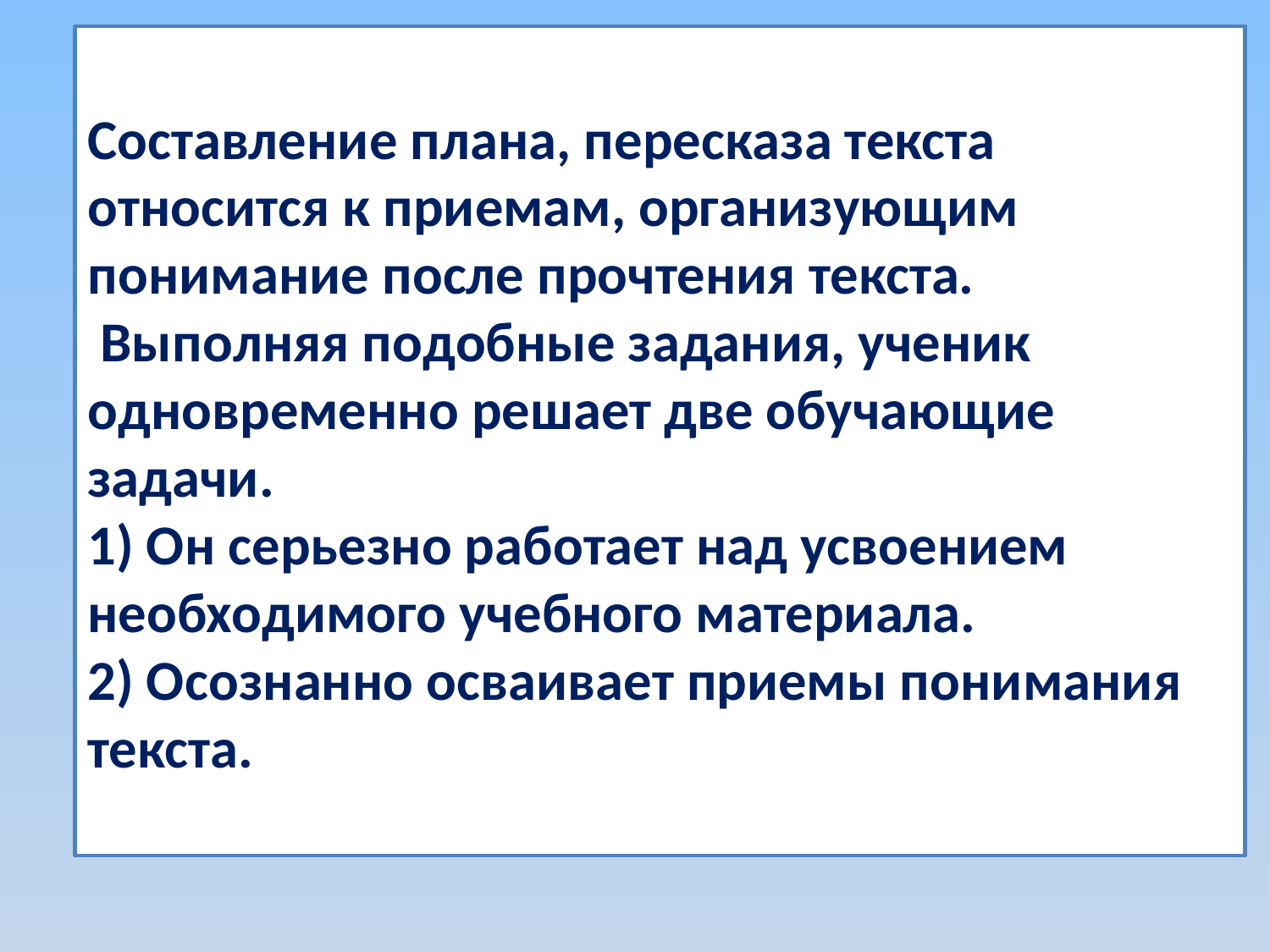

# Составление плана, пересказа текста относится к приемам, организующим понимание после прочтения текста. Выполняя подобные задания, ученик одновременно решает две обучающие задачи. 1) Он серьезно работает над усвоением необходимого учебного материала. 2) Осознанно осваивает приемы понимания текста.